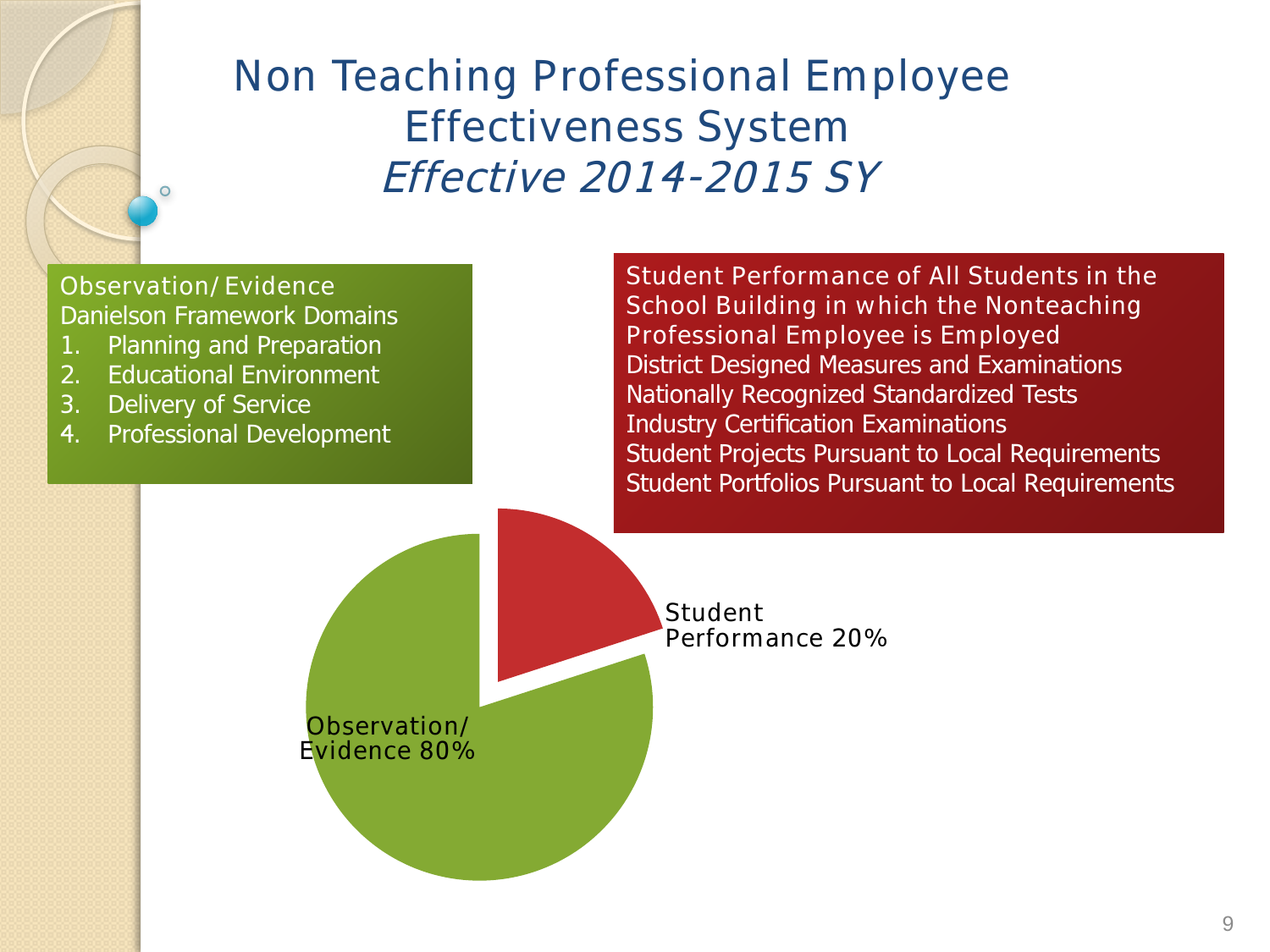

Non Teaching Professional Employee
Effectiveness System
Effective 2014-2015 SY
Student Performance of All Students in the School Building in which the Nonteaching Professional Employee is Employed
District Designed Measures and Examinations
Nationally Recognized Standardized Tests
Industry Certification Examinations
Student Projects Pursuant to Local Requirements
Student Portfolios Pursuant to Local Requirements

Observation/Evidence
Danielson Framework Domains
Planning and Preparation
Educational Environment
Delivery of Service
Professional Development

### Chart

| Category | Sales |
|---|---|
|  | 0.0 |
| Student Performance | 0.2 |
| Practice | 0.8 |
9